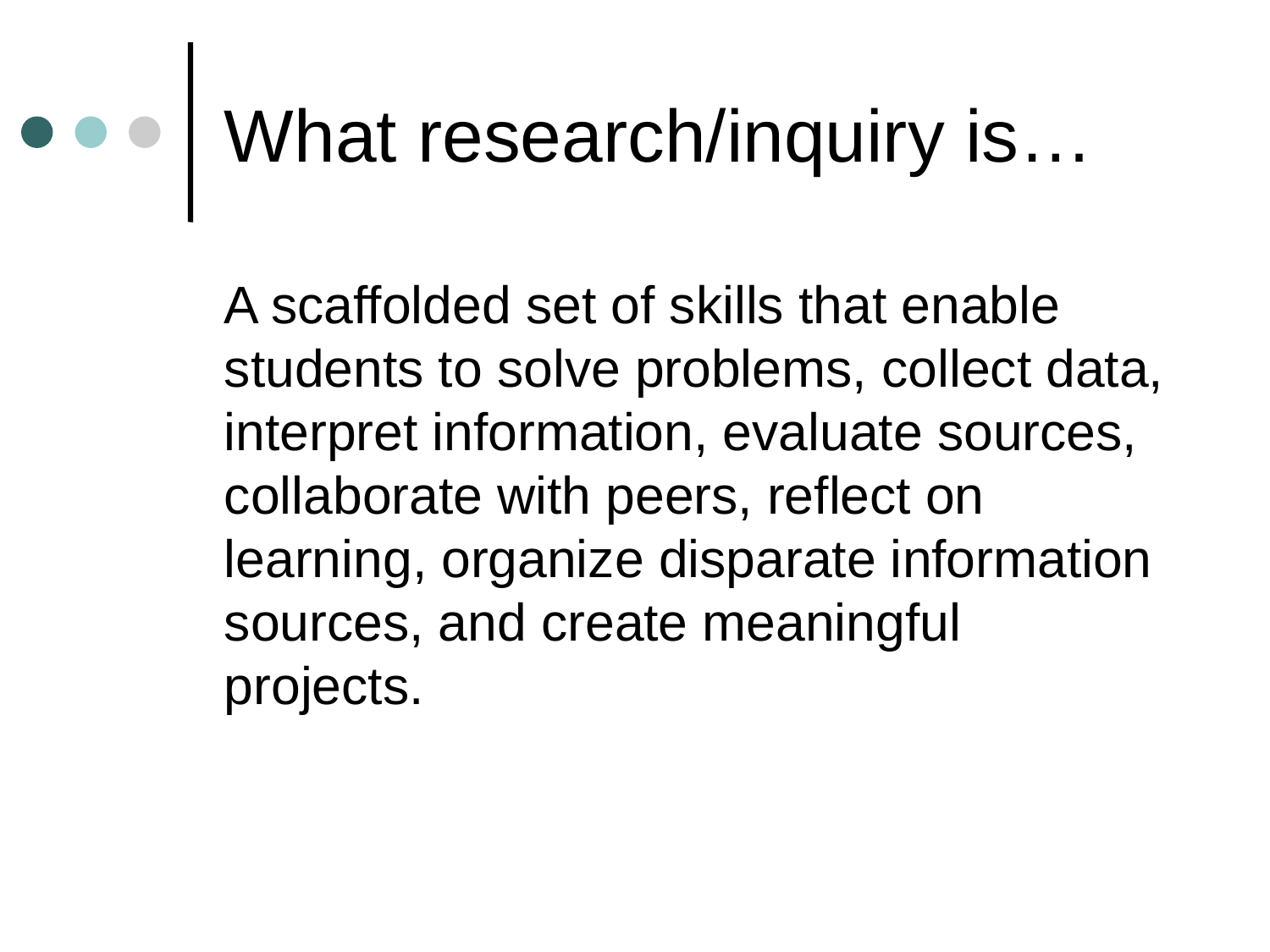

# What research/inquiry is…
A scaffolded set of skills that enable students to solve problems, collect data, interpret information, evaluate sources, collaborate with peers, reflect on learning, organize disparate information sources, and create meaningful projects.